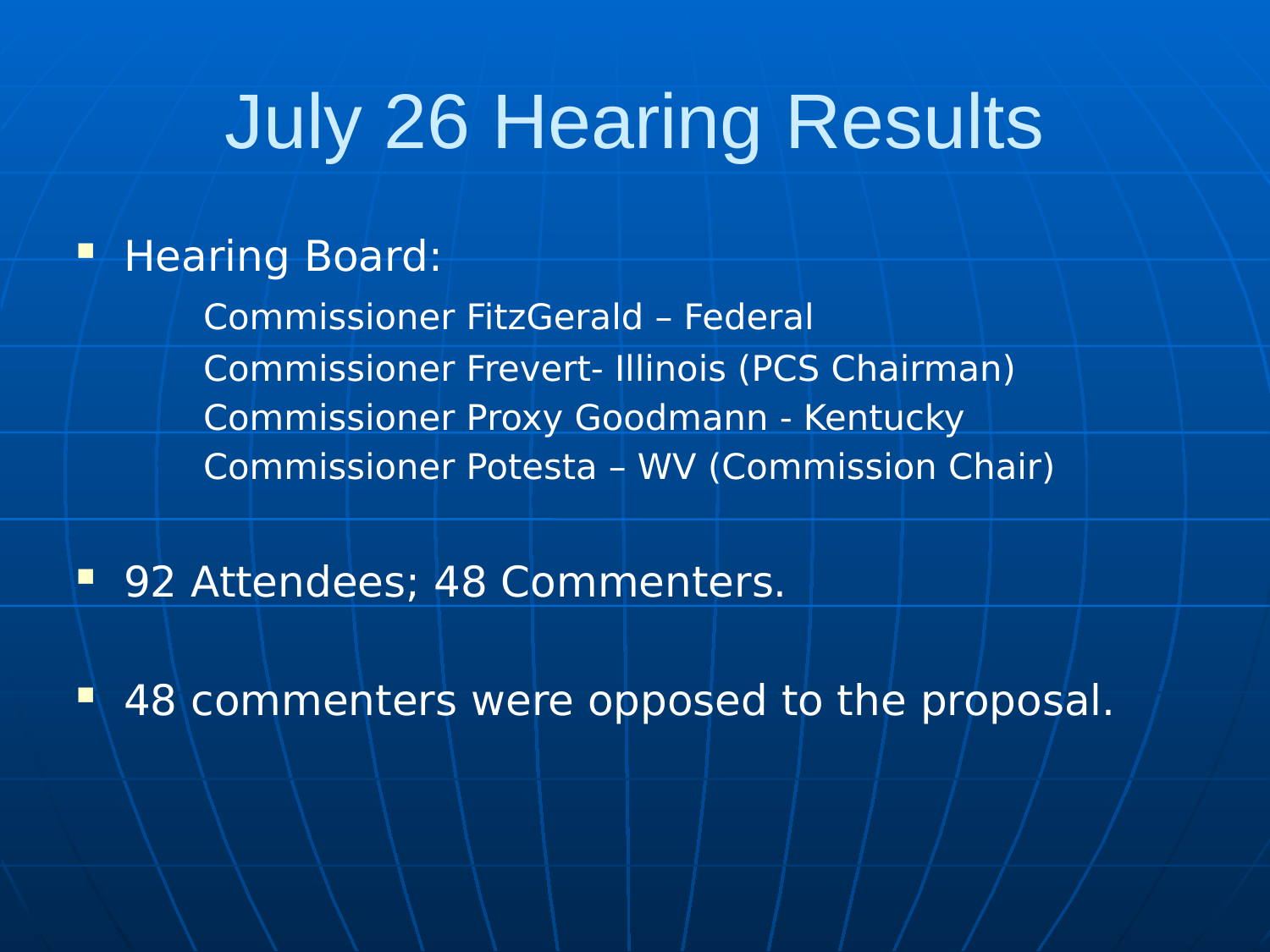

# July 26 Hearing Results
Hearing Board:
	Commissioner FitzGerald – Federal
	Commissioner Frevert- Illinois (PCS Chairman)
	Commissioner Proxy Goodmann - Kentucky
	Commissioner Potesta – WV (Commission Chair)

92 Attendees; 48 Commenters.

48 commenters were opposed to the proposal.